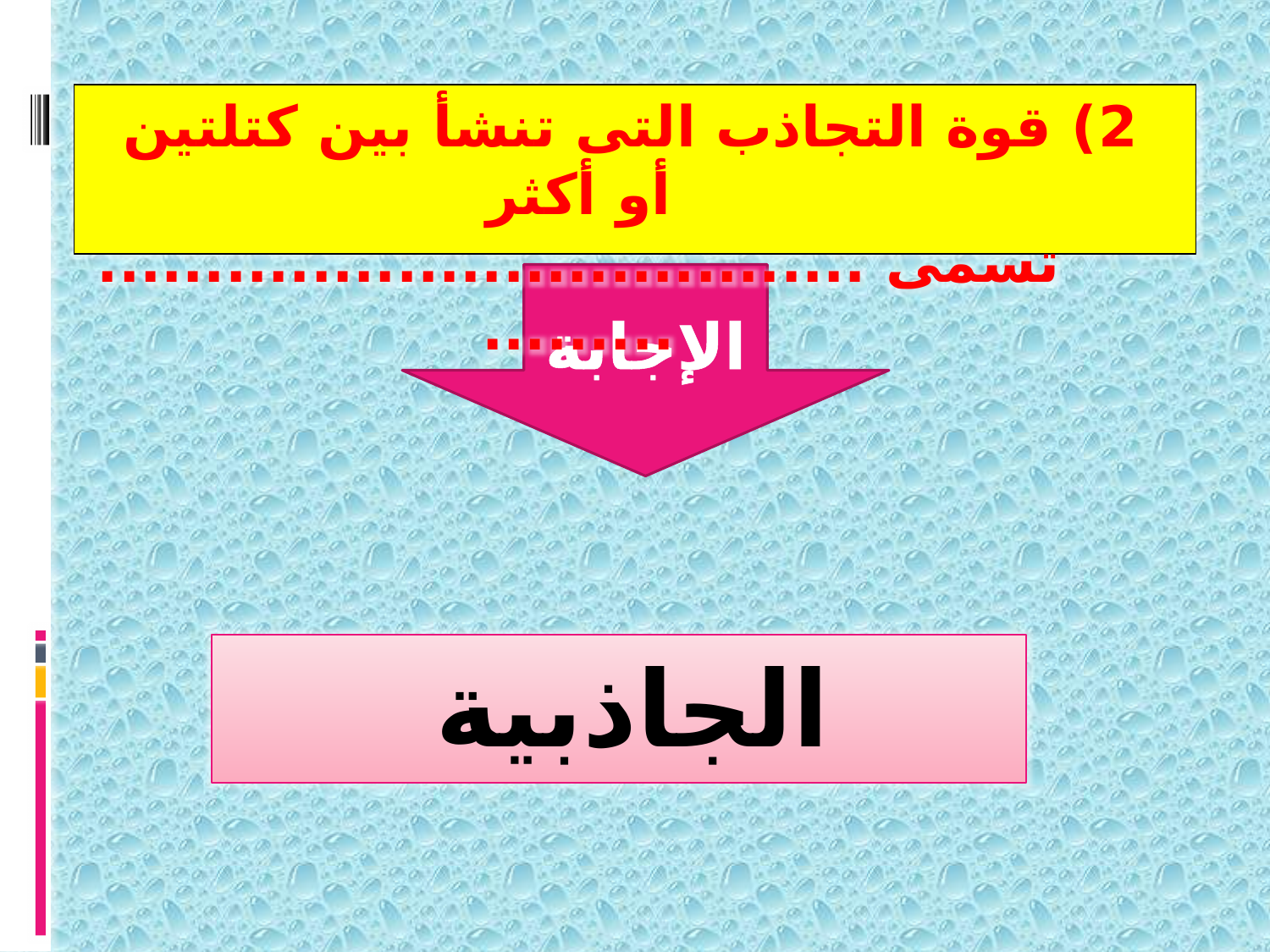

2) قوة التجاذب التى تنشأ بين كتلتين أو أكثر تسمى .............................................
الإجابة
الجاذبية